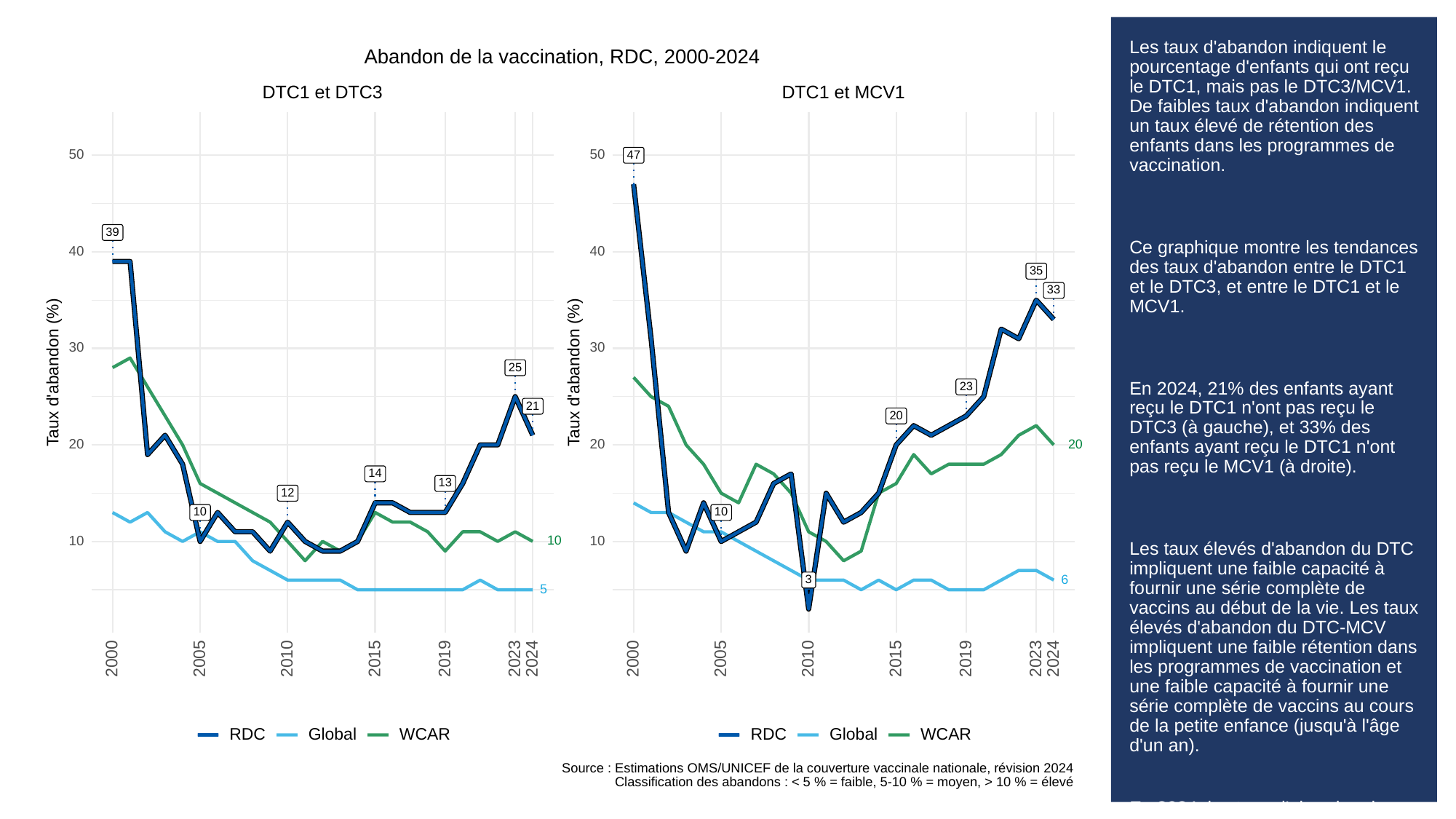

# Les taux d'abandon indiquent le pourcentage d'enfants qui ont reçu le DTC1, mais pas le DTC3/MCV1. De faibles taux d'abandon indiquent un taux élevé de rétention des enfants dans les programmes de vaccination.

Ce graphique montre les tendances des taux d'abandon entre le DTC1 et le DTC3, et entre le DTC1 et le MCV1.

En 2024, 21% des enfants ayant reçu le DTC1 n'ont pas reçu le DTC3 (à gauche), et 33% des enfants ayant reçu le DTC1 n'ont pas reçu le MCV1 (à droite).

Les taux élevés d'abandon du DTC impliquent une faible capacité à fournir une série complète de vaccins au début de la vie. Les taux élevés d'abandon du DTC-MCV impliquent une faible rétention dans les programmes de vaccination et une faible capacité à fournir une série complète de vaccins au cours de la petite enfance (jusqu'à l'âge d'un an).

En 2024, les taux d'abandon du DTC en RDC et du DTC-MCV étaient respectivement plus élevés que les taux d'abandon mondiaux.

Abandon de la vaccination, RDC, 2000-2024
DTC1 et DTC3
DTC1 et MCV1

50
50
47

39

40
40

35

33

30
30

25
Taux d'abandon (%)
Taux d'abandon (%)

23

21

20

20
20
20

14

13

12

10
10

10
10
10

6
3

5

2023
2023
2000
2005
2010
2015
2019
2024
2000
2005
2010
2015
2019
2024
RDC
Global
WCAR
RDC
Global
WCAR

Source : Estimations OMS/UNICEF de la couverture vaccinale nationale, révision 2024
Classification des abandons : < 5 % = faible, 5-10 % = moyen, > 10 % = élevé